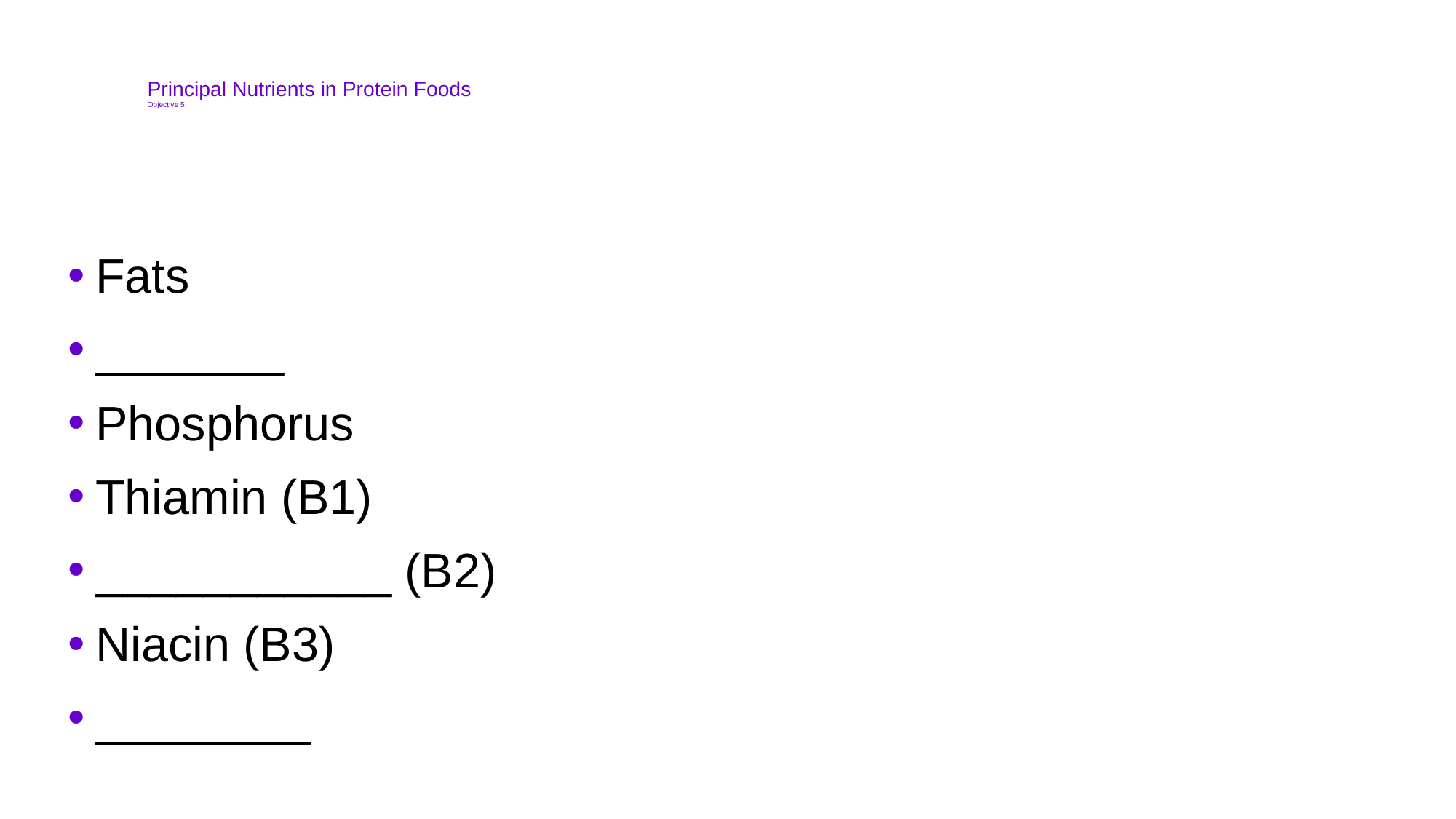

# Principal Nutrients in Protein Foods Objective 5
Fats
_______
Phosphorus
Thiamin (B1)
___________ (B2)
Niacin (B3)
________